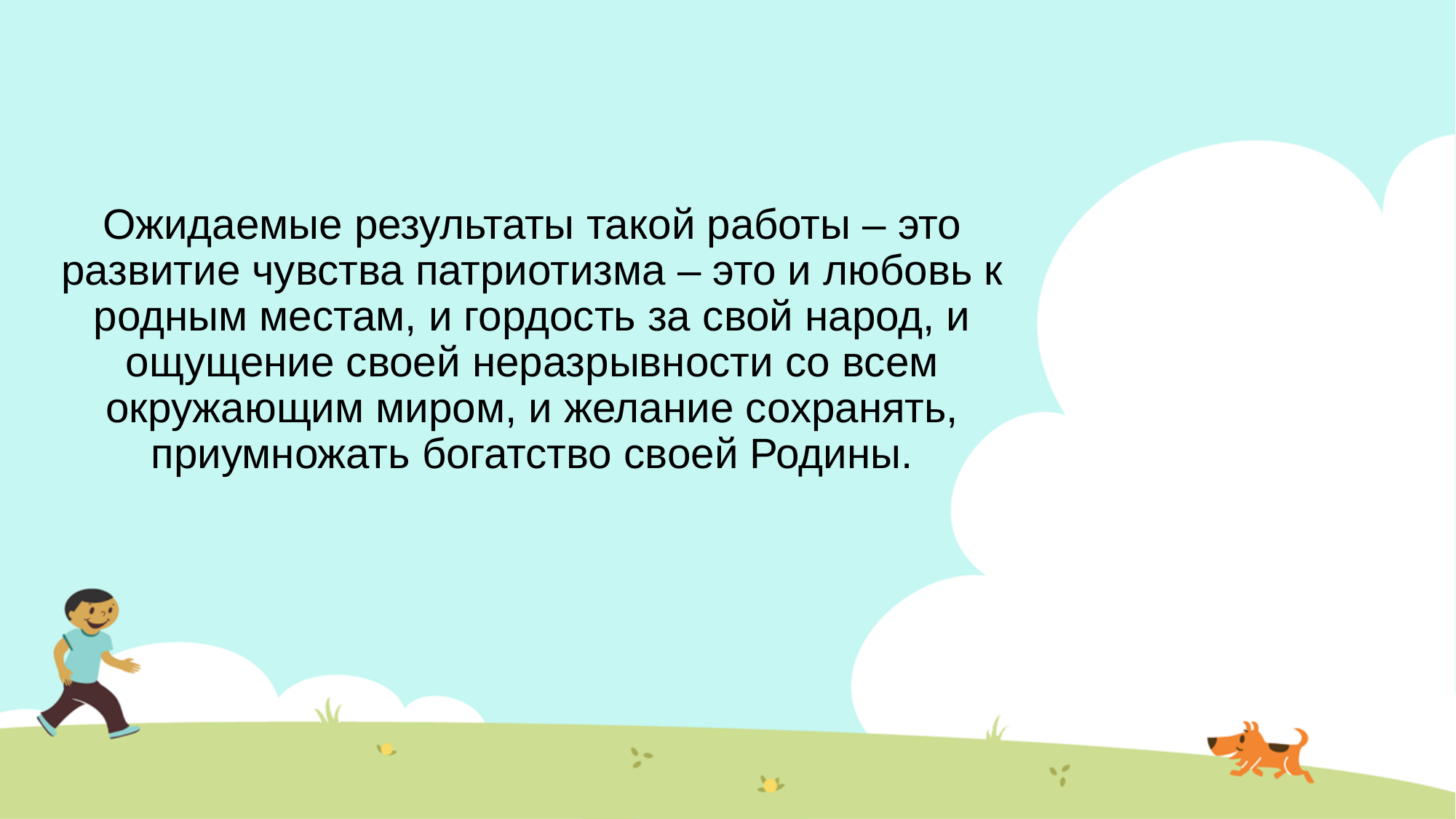

Ожидаемые результаты такой работы – это развитие чувства патриотизма – это и любовь к родным местам, и гордость за свой народ, и ощущение своей неразрывности со всем окружающим миром, и желание сохранять, приумножать богатство своей Родины.